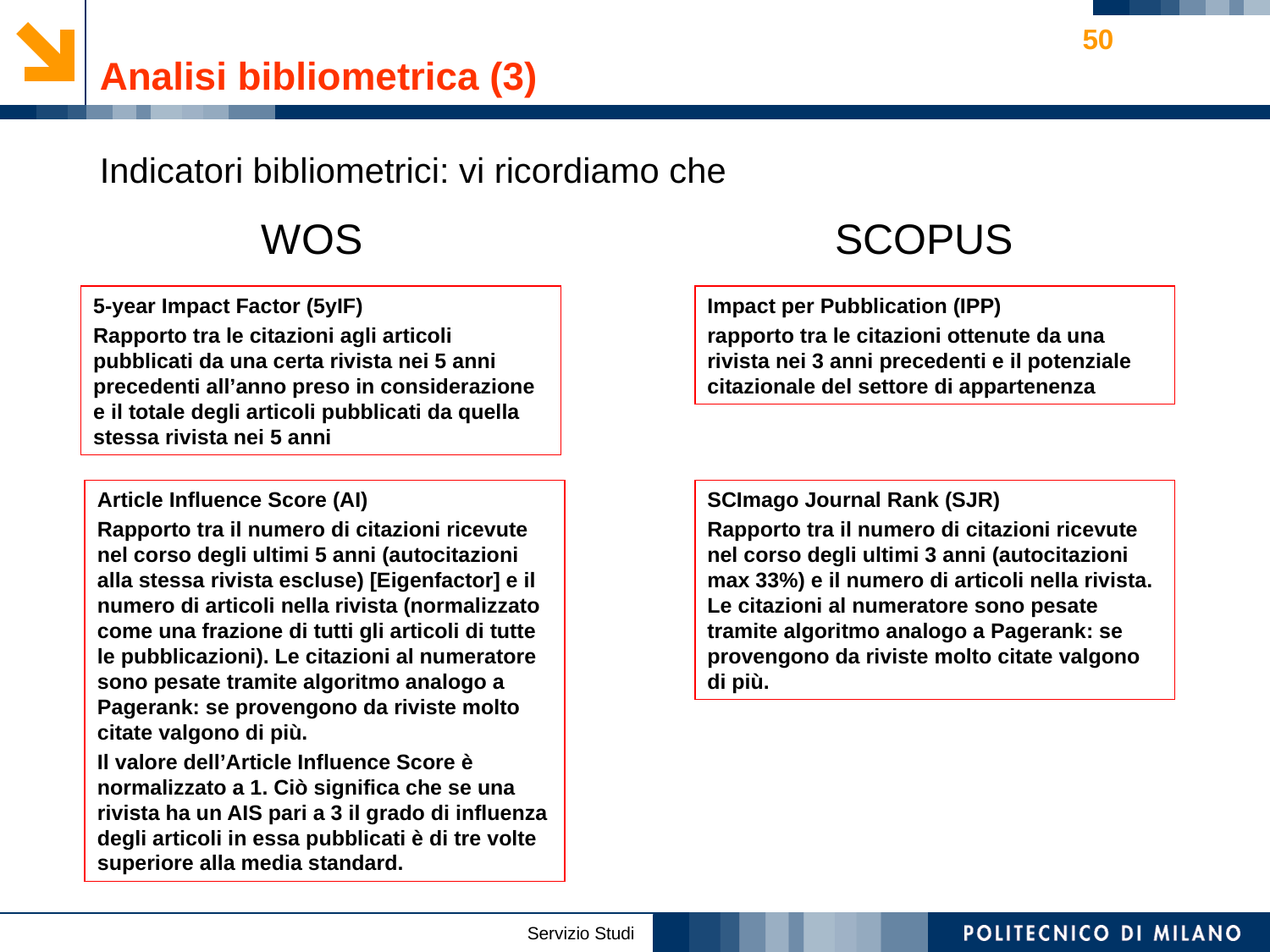

# Analisi bibliometrica (3)
50
Indicatori bibliometrici: vi ricordiamo che
             WOS                                        SCOPUS
5-year Impact Factor (5yIF)
Rapporto tra le citazioni agli articoli pubblicati da una certa rivista nei 5 anni precedenti all’anno preso in considerazione e il totale degli articoli pubblicati da quella stessa rivista nei 5 anni
Impact per Pubblication (IPP)
rapporto tra le citazioni ottenute da una rivista nei 3 anni precedenti e il potenziale citazionale del settore di appartenenza
Article Influence Score (AI)
Rapporto tra il numero di citazioni ricevute nel corso degli ultimi 5 anni (autocitazioni alla stessa rivista escluse) [Eigenfactor] e il numero di articoli nella rivista (normalizzato come una frazione di tutti gli articoli di tutte le pubblicazioni). Le citazioni al numeratore sono pesate tramite algoritmo analogo a Pagerank: se provengono da riviste molto citate valgono di più.
Il valore dell’Article Influence Score è normalizzato a 1. Ciò significa che se una rivista ha un AIS pari a 3 il grado di influenza degli articoli in essa pubblicati è di tre volte superiore alla media standard.
SCImago Journal Rank (SJR)
Rapporto tra il numero di citazioni ricevute nel corso degli ultimi 3 anni (autocitazioni max 33%) e il numero di articoli nella rivista. Le citazioni al numeratore sono pesate tramite algoritmo analogo a Pagerank: se provengono da riviste molto citate valgono di più.